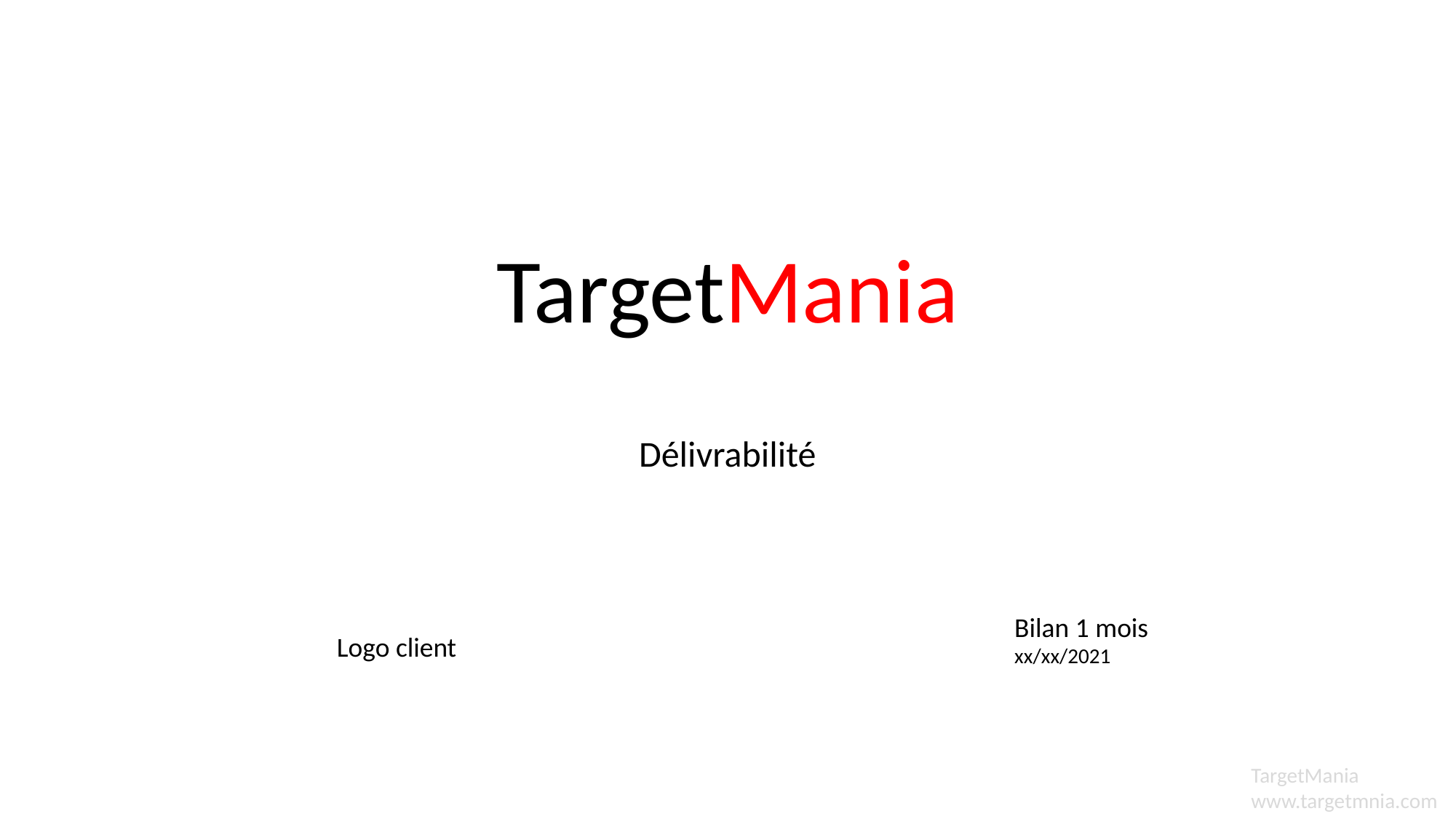

# TargetMania
Délivrabilité
Bilan 1 mois
xx/xx/2021
Logo client
TargetMania
www.targetmnia.com